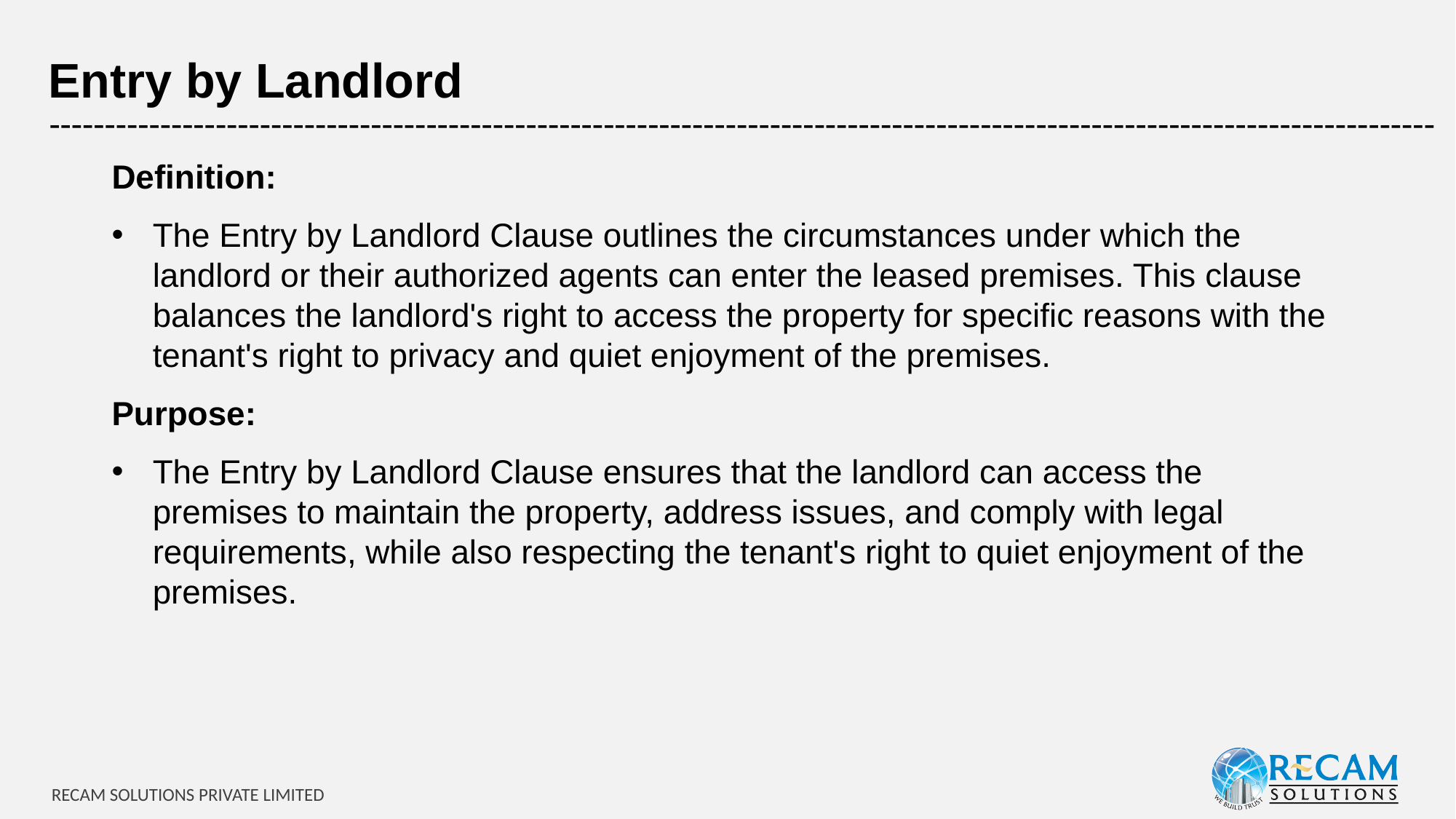

Entry by Landlord
-----------------------------------------------------------------------------------------------------------------------------
Definition:
The Entry by Landlord Clause outlines the circumstances under which the landlord or their authorized agents can enter the leased premises. This clause balances the landlord's right to access the property for specific reasons with the tenant's right to privacy and quiet enjoyment of the premises.
Purpose:
The Entry by Landlord Clause ensures that the landlord can access the premises to maintain the property, address issues, and comply with legal requirements, while also respecting the tenant's right to quiet enjoyment of the premises.
RECAM SOLUTIONS PRIVATE LIMITED